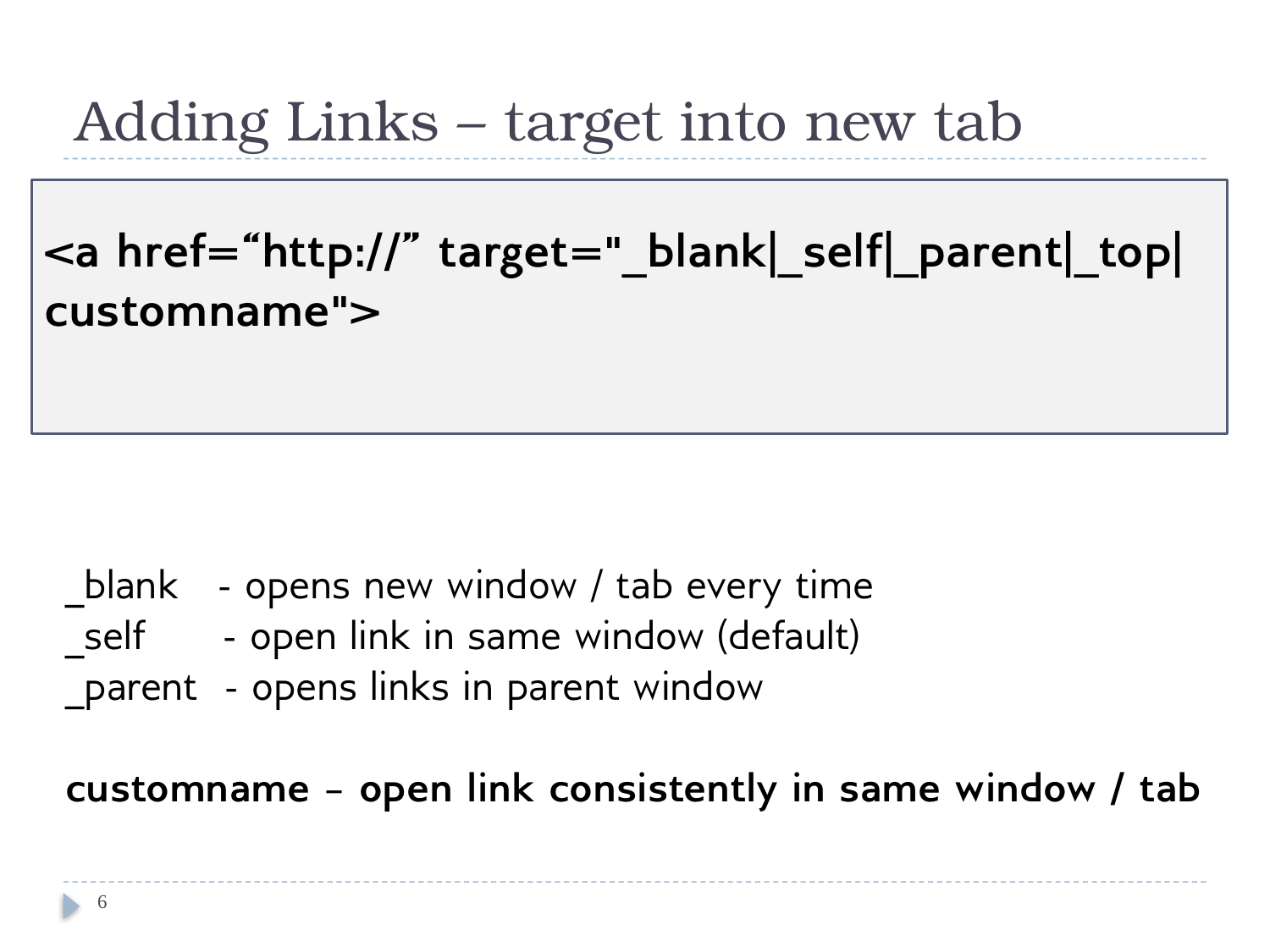

# Adding Links – target into new tab
<a href=“http://” target="_blank|_self|_parent|_top| customname">

_blank   - opens new window / tab every time
_self      - open link in same window (default)
_parent  - opens links in parent window

customname – open link consistently in same window / tab
6